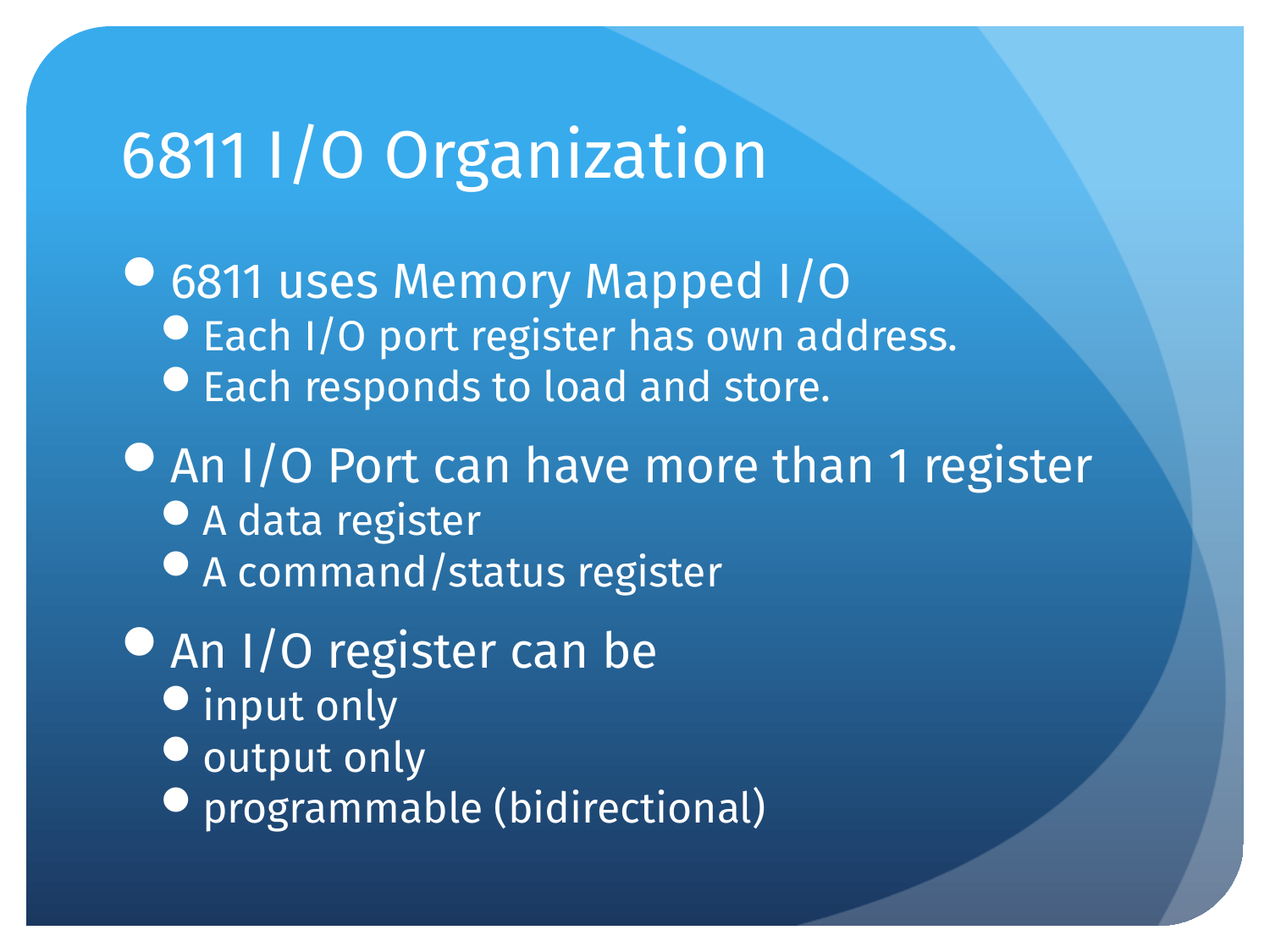

# 6811 I/O Organization
6811 uses Memory Mapped I/O
Each I/O port register has own address.
Each responds to load and store.
An I/O Port can have more than 1 register
A data register
A command/status register
An I/O register can be
input only
output only
programmable (bidirectional)